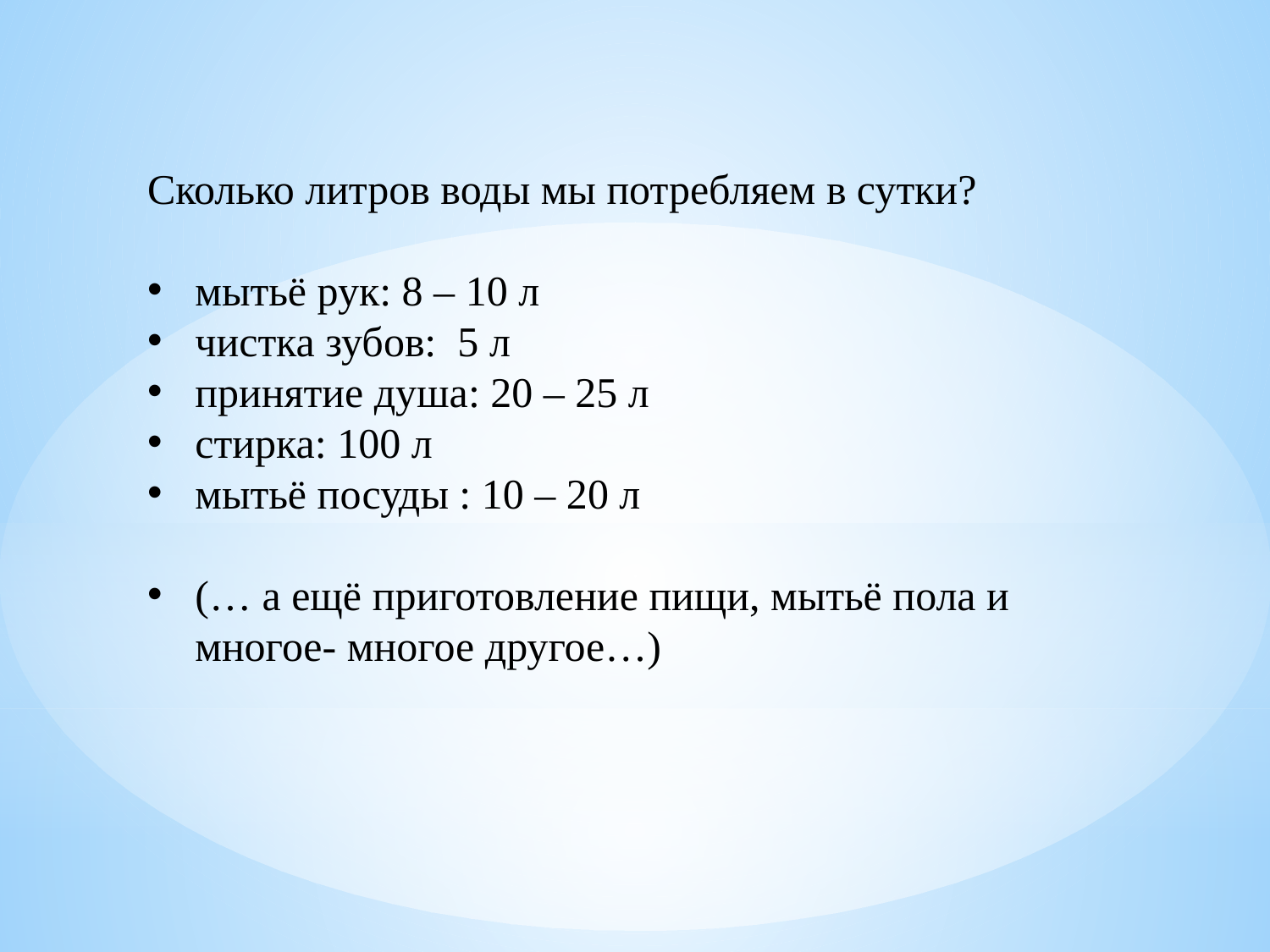

Сколько литров воды мы потребляем в сутки?

мытьё рук: 8 – 10 л
чистка зубов:  5 л
принятие душа: 20 – 25 л
стирка: 100 л
мытьё посуды : 10 – 20 л

(… а ещё приготовление пищи, мытьё пола и многое- многое другое…)